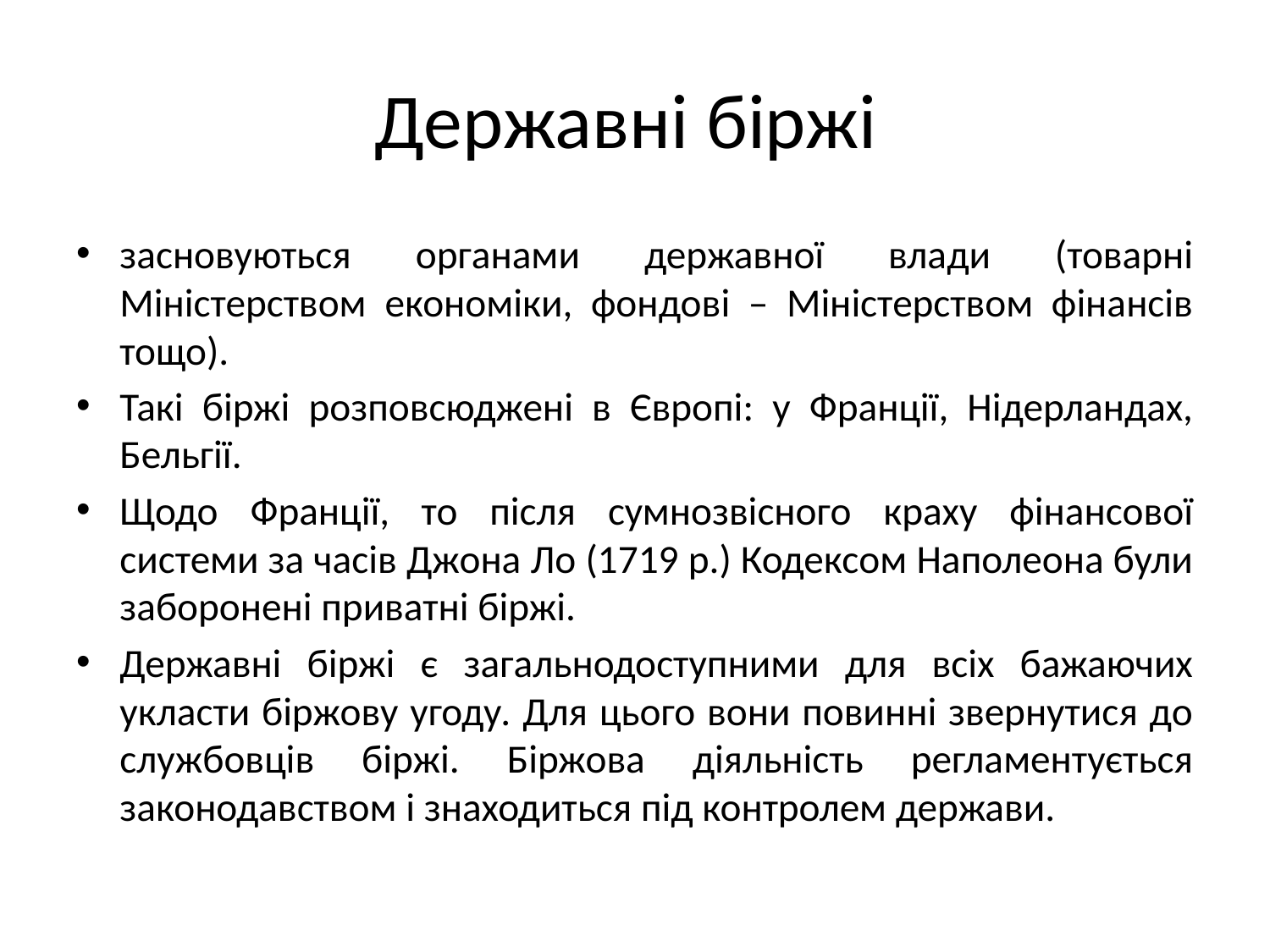

# Державні біржі
засновуються органами державної влади (товарні Міністерством економіки, фондові – Міністерством фінансів тощо).
Такі біржі розповсюджені в Європі: у Франції, Нідерландах, Бельгії.
Щодо Франції, то після сумнозвісного краху фінансової системи за часів Джона Ло (1719 р.) Кодексом Наполеона були заборонені приватні біржі.
Державні біржі є загальнодоступними для всіх бажаючих укласти біржову угоду. Для цього вони повинні звернутися до службовців біржі. Біржова діяльність регламентується законодавством і знаходиться під контролем держави.